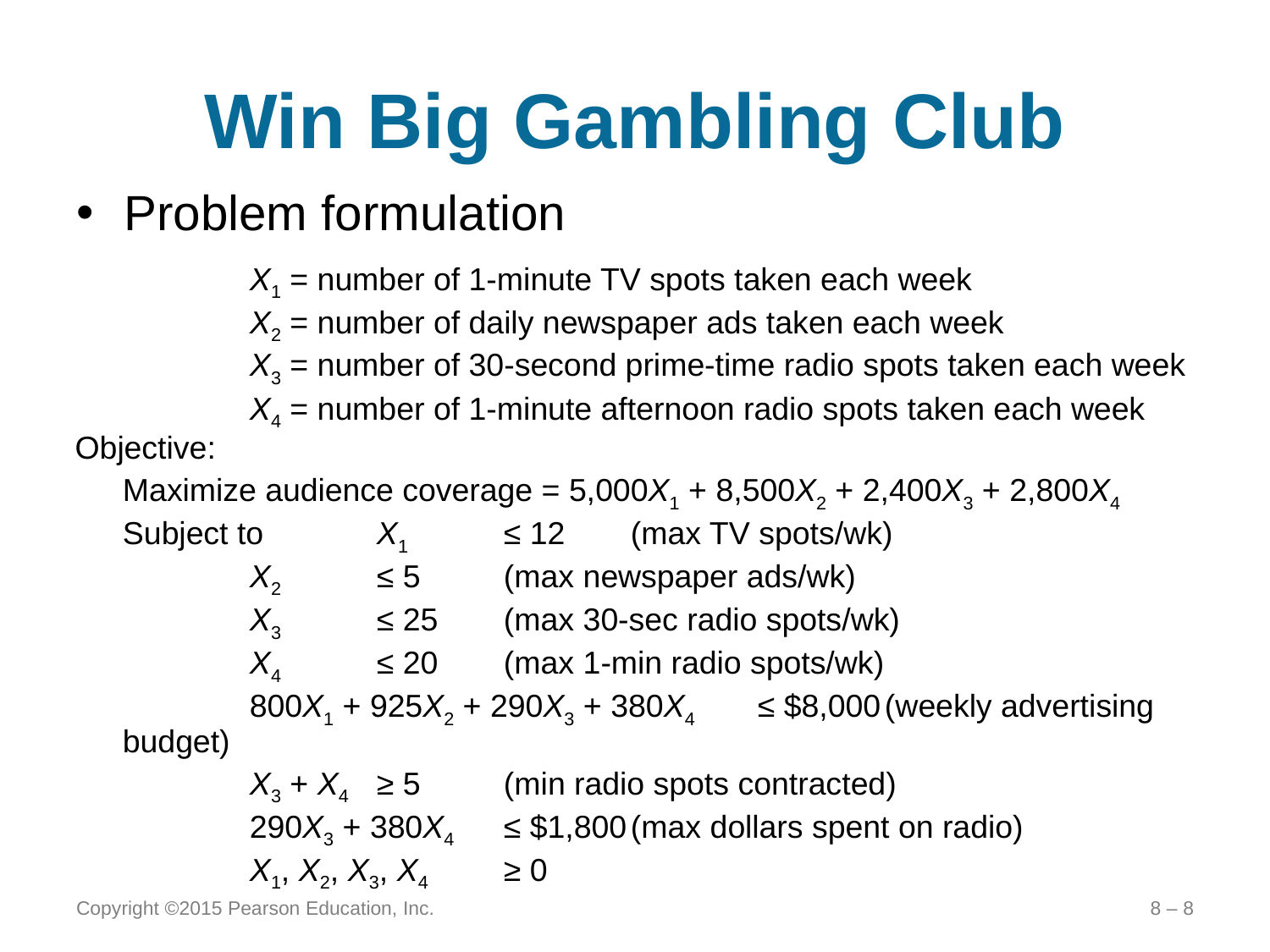

# Win Big Gambling Club
Problem formulation
		X1 = number of 1-minute TV spots taken each week
		X2 = number of daily newspaper ads taken each week
		X3 = number of 30-second prime-time radio spots taken each week
		X4 = number of 1-minute afternoon radio spots taken each week
Objective:
	Maximize audience coverage = 5,000X1 + 8,500X2 + 2,400X3 + 2,800X4
	Subject to	X1	≤ 12	(max TV spots/wk)
		X2	≤ 5	(max newspaper ads/wk)
		X3	≤ 25	(max 30-sec radio spots/wk)
		X4	≤ 20	(max 1-min radio spots/wk)
		800X1 + 925X2 + 290X3 + 380X4	≤ $8,000	(weekly advertising budget)
		X3 + X4	≥ 5	(min radio spots contracted)
		290X3 + 380X4	≤ $1,800	(max dollars spent on radio)
		X1, X2, X3, X4	≥ 0
Copyright ©2015 Pearson Education, Inc.
8 – 8